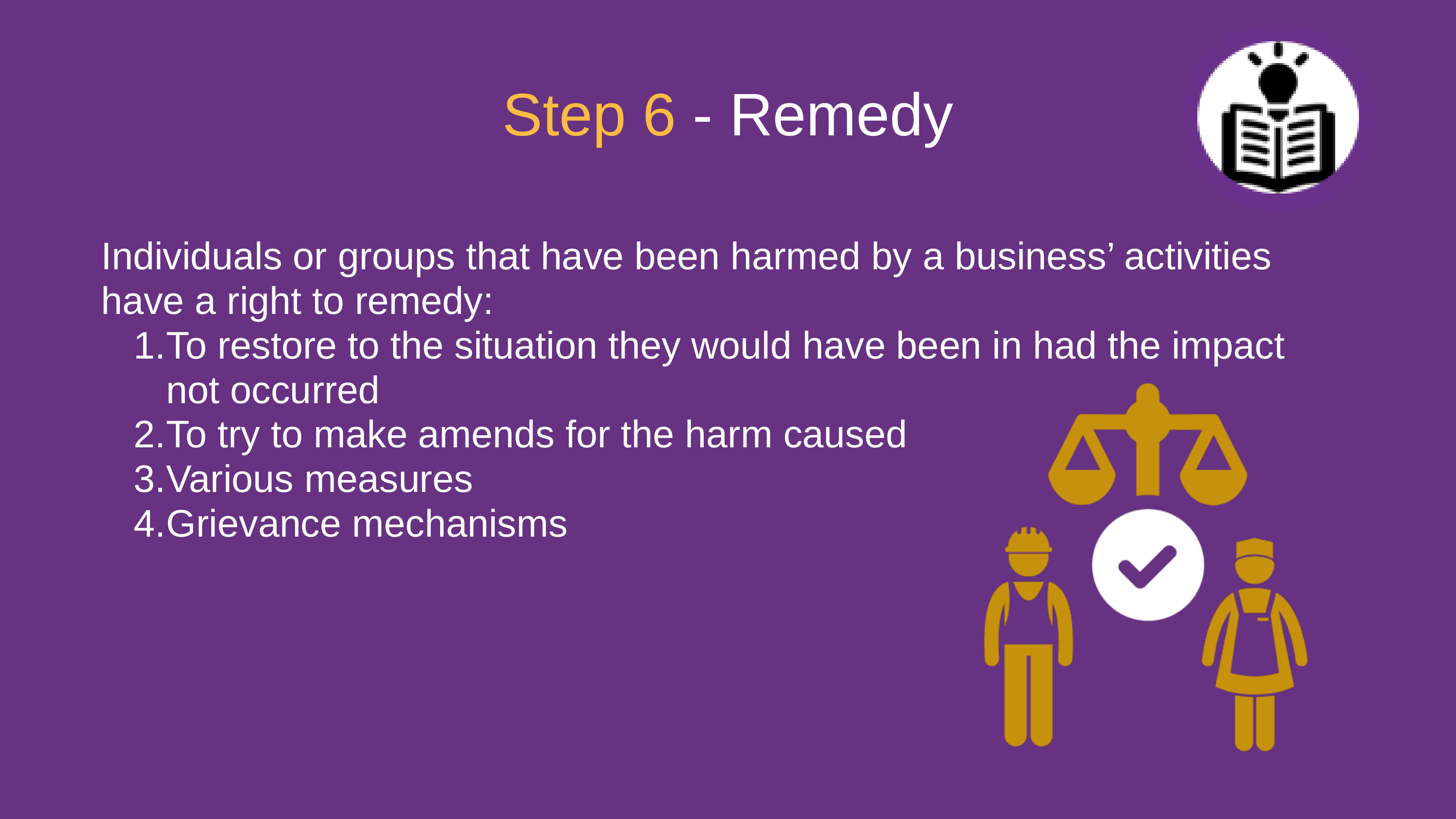

Step 6 - Remedy
Individuals or groups that have been harmed by a business’ activities have a right to remedy:
To restore to the situation they would have been in had the impact not occurred
To try to make amends for the harm caused
Various measures
Grievance mechanisms